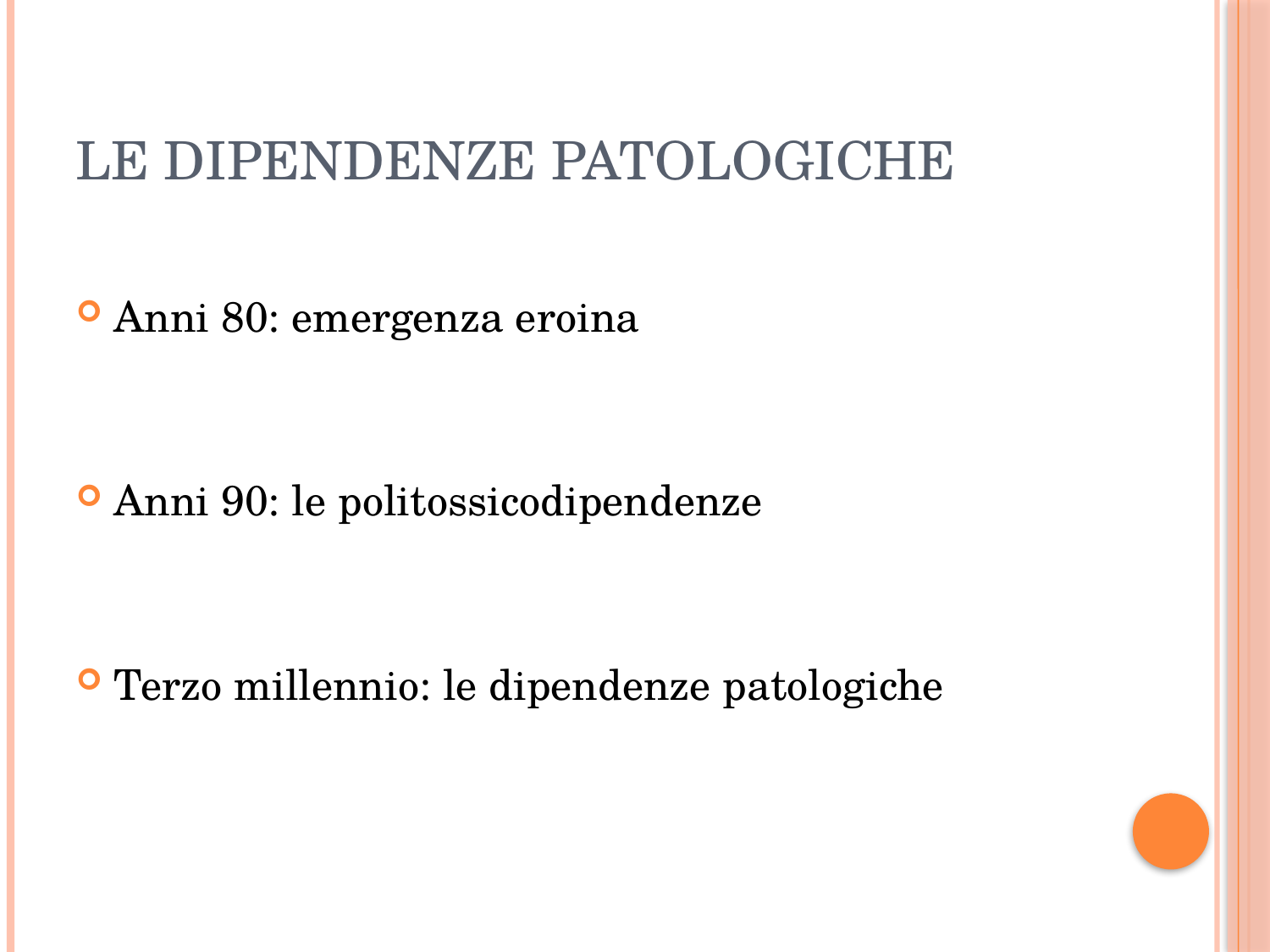

# Le Dipendenze Patologiche

Anni 80: emergenza eroina

Anni 90: le politossicodipendenze

Terzo millennio: le dipendenze patologiche